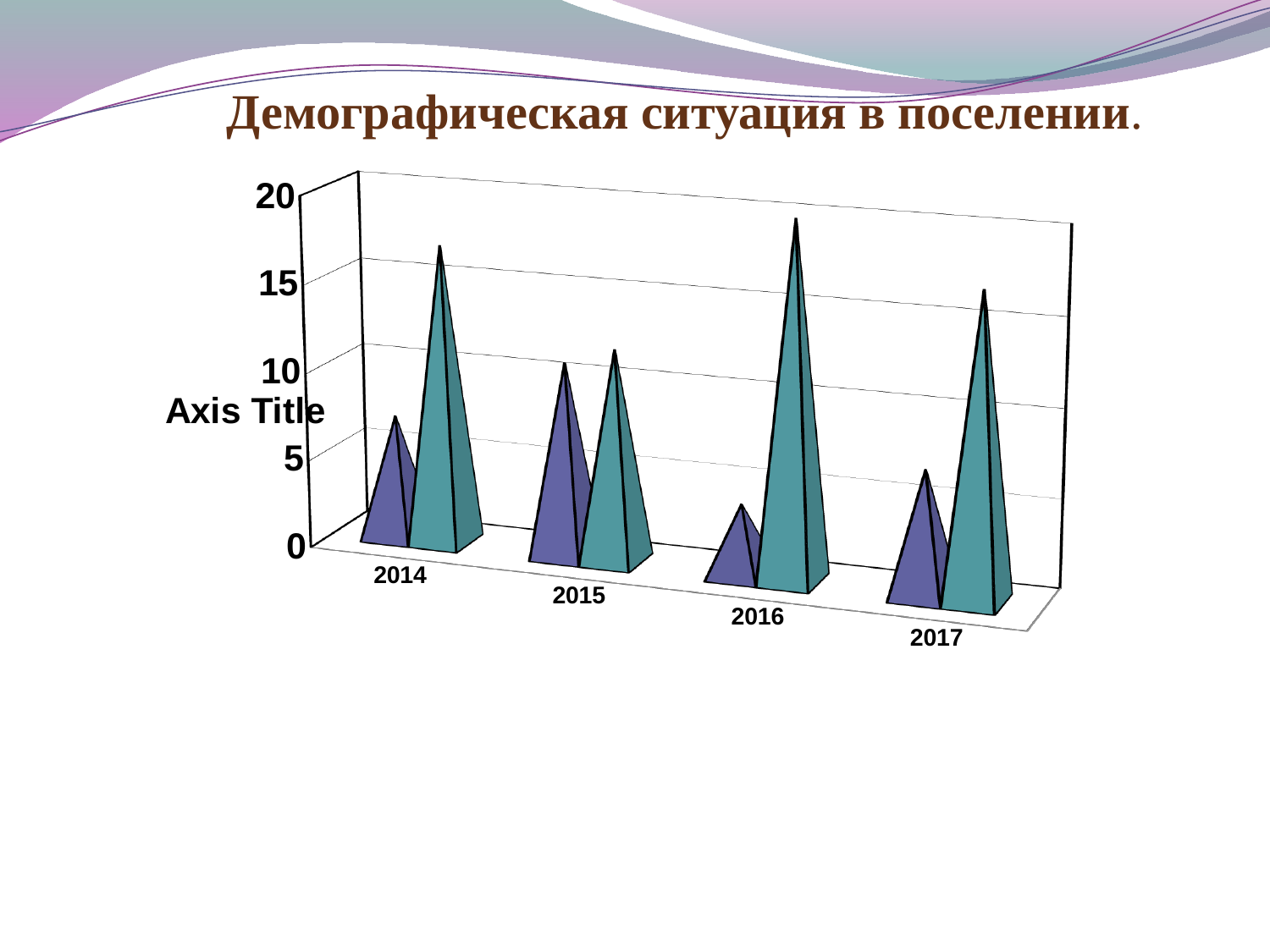

# Демографическая ситуация в поселении.

[unsupported chart]